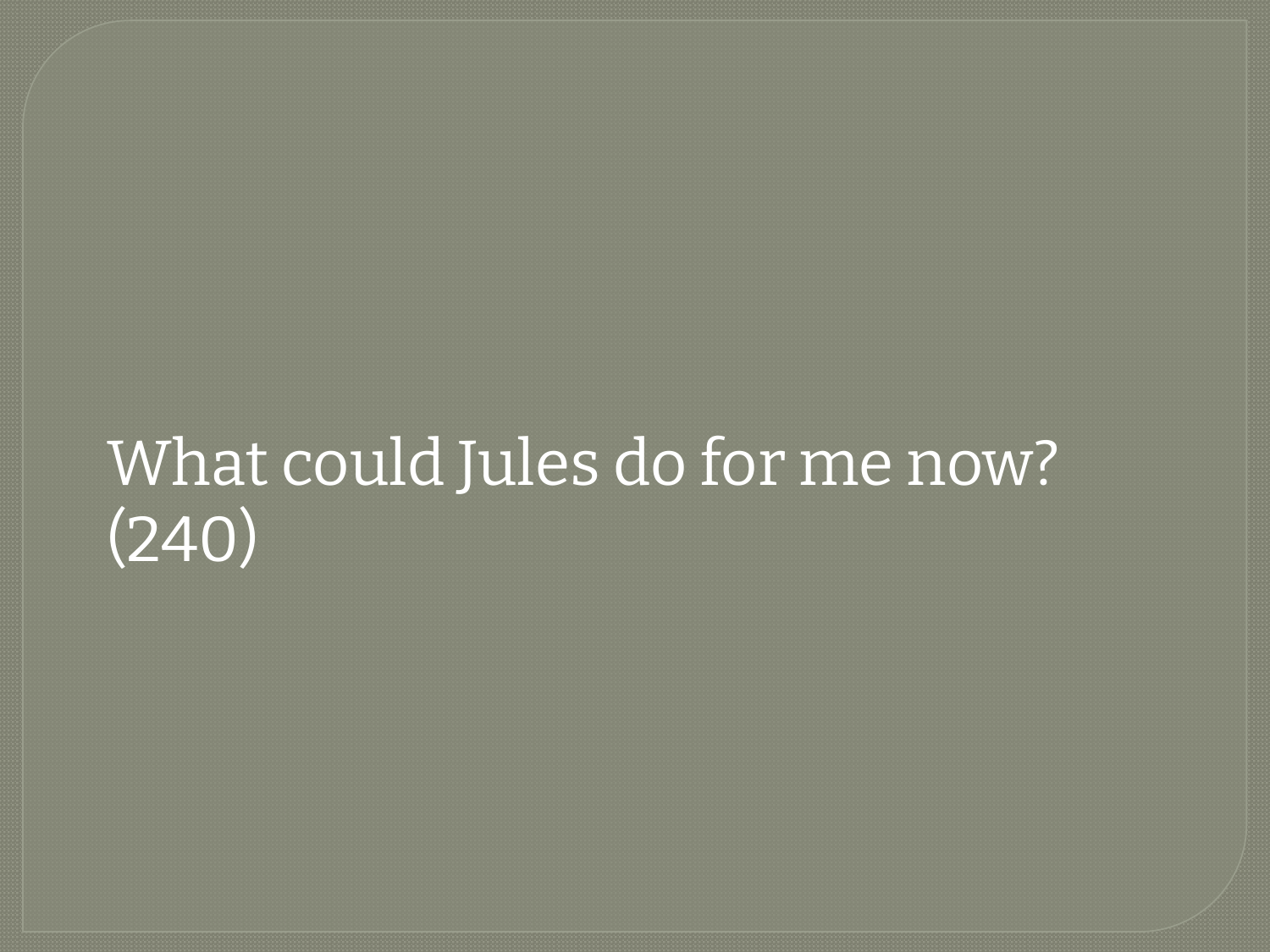

What could Jules do for me now? (240)